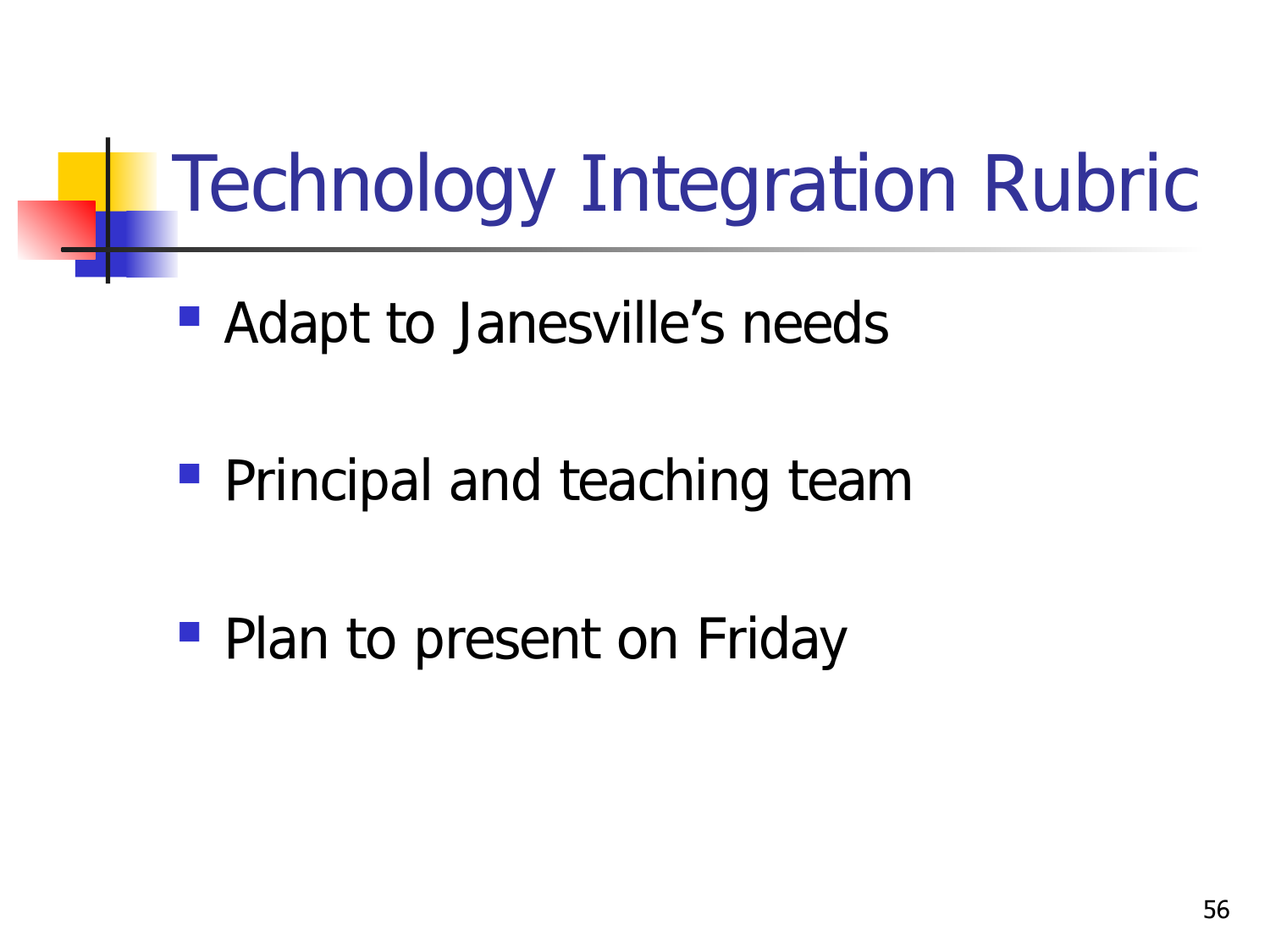

# Technology Integration Rubric
Adapt to Janesville’s needs

Principal and teaching team

Plan to present on Friday
56